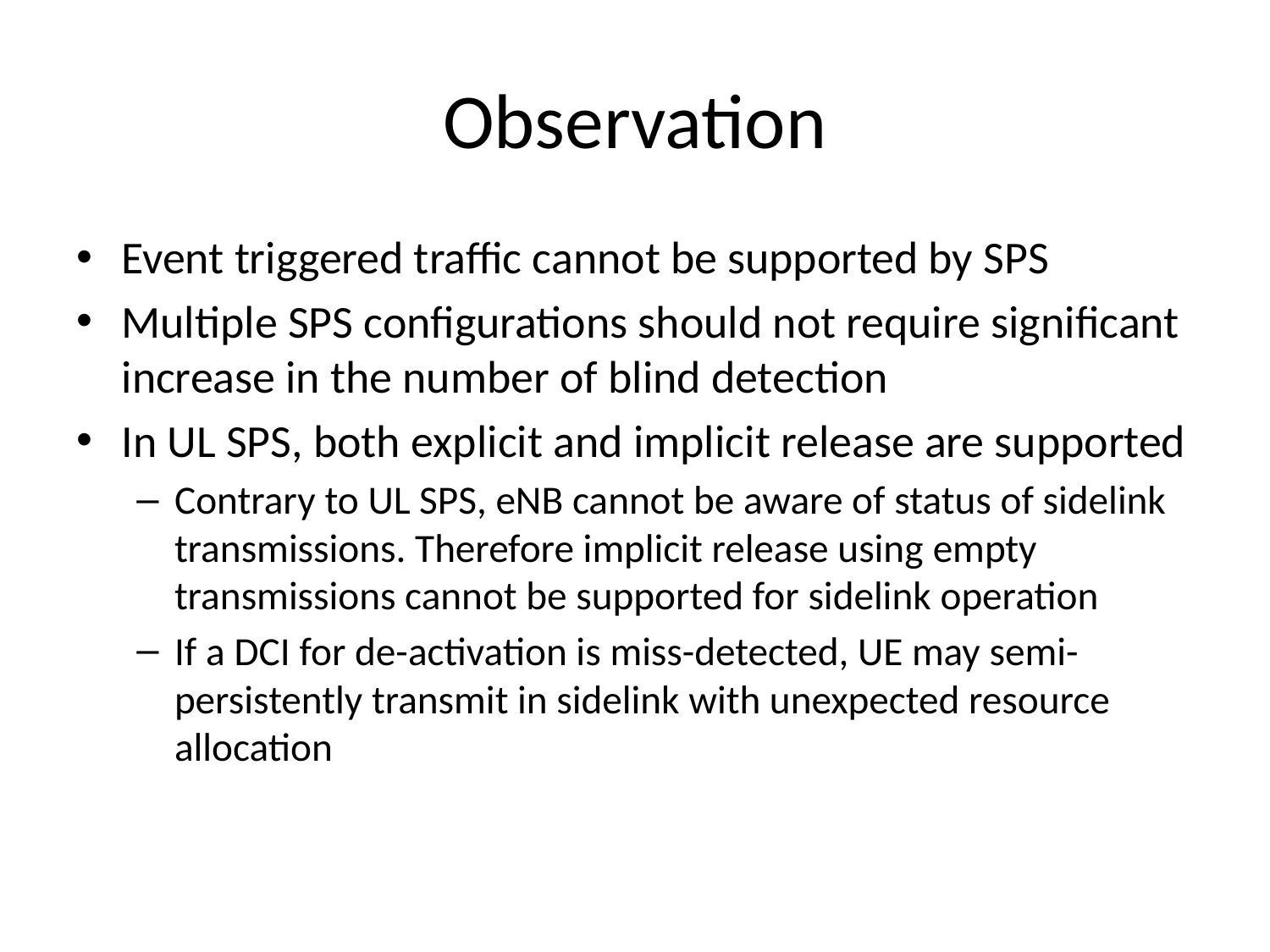

# Observation
Event triggered traffic cannot be supported by SPS
Multiple SPS configurations should not require significant increase in the number of blind detection
In UL SPS, both explicit and implicit release are supported
Contrary to UL SPS, eNB cannot be aware of status of sidelink transmissions. Therefore implicit release using empty transmissions cannot be supported for sidelink operation
If a DCI for de-activation is miss-detected, UE may semi-persistently transmit in sidelink with unexpected resource allocation